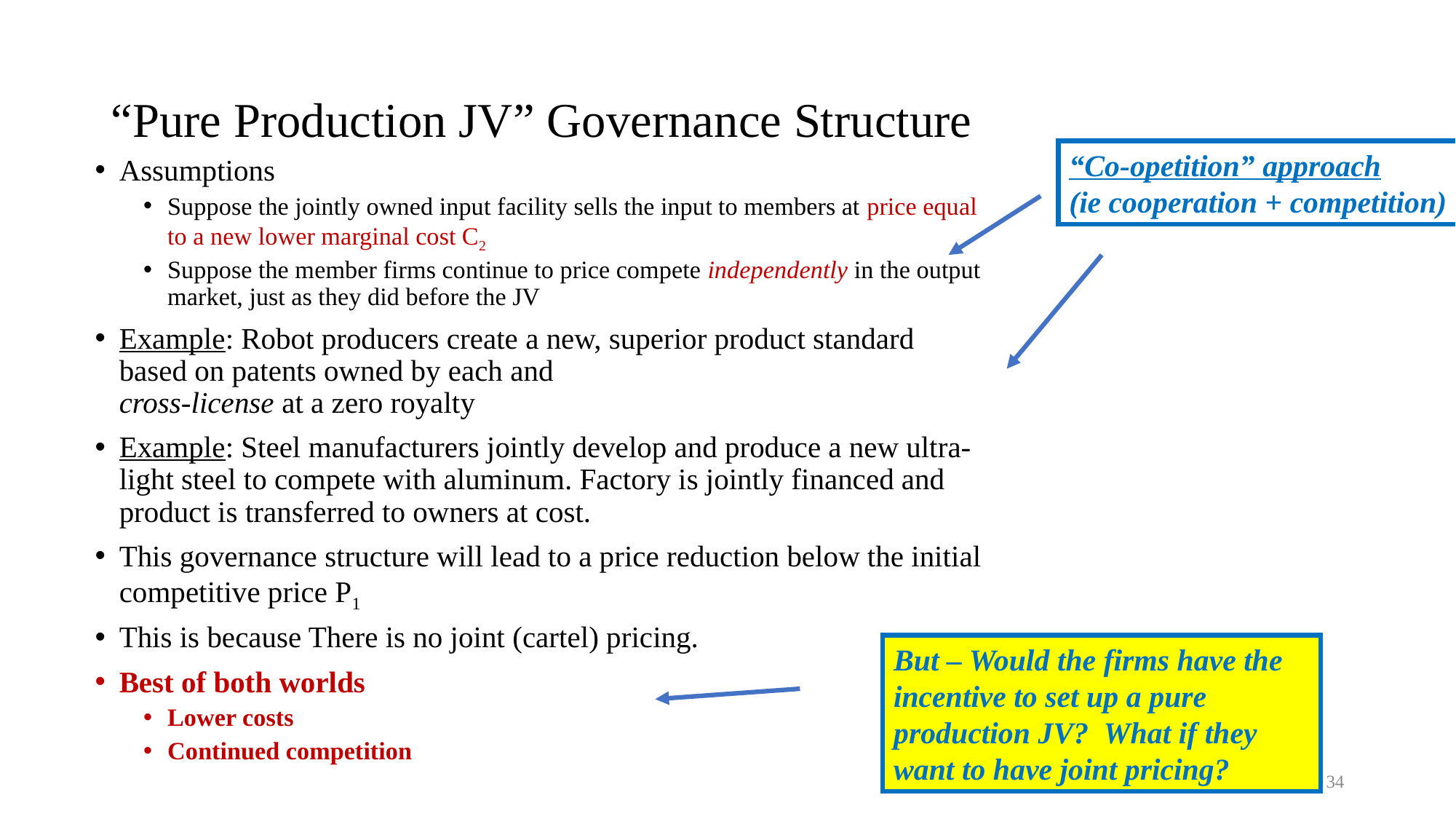

# “Pure Production JV” Governance Structure
“Co-opetition” approach
(ie cooperation + competition)
Assumptions
Suppose the jointly owned input facility sells the input to members at price equal to a new lower marginal cost C2
Suppose the member firms continue to price compete independently in the output market, just as they did before the JV
Example: Robot producers create a new, superior product standard based on patents owned by each and
cross-license at a zero royalty
Example: Steel manufacturers jointly develop and produce a new ultra-light steel to compete with aluminum. Factory is jointly financed and product is transferred to owners at cost.
This governance structure will lead to a price reduction below the initial competitive price P1
This is because There is no joint (cartel) pricing.
Best of both worlds
Lower costs
Continued competition

But – Would the firms have the incentive to set up a pure production JV?  What if they want to have joint pricing?
34